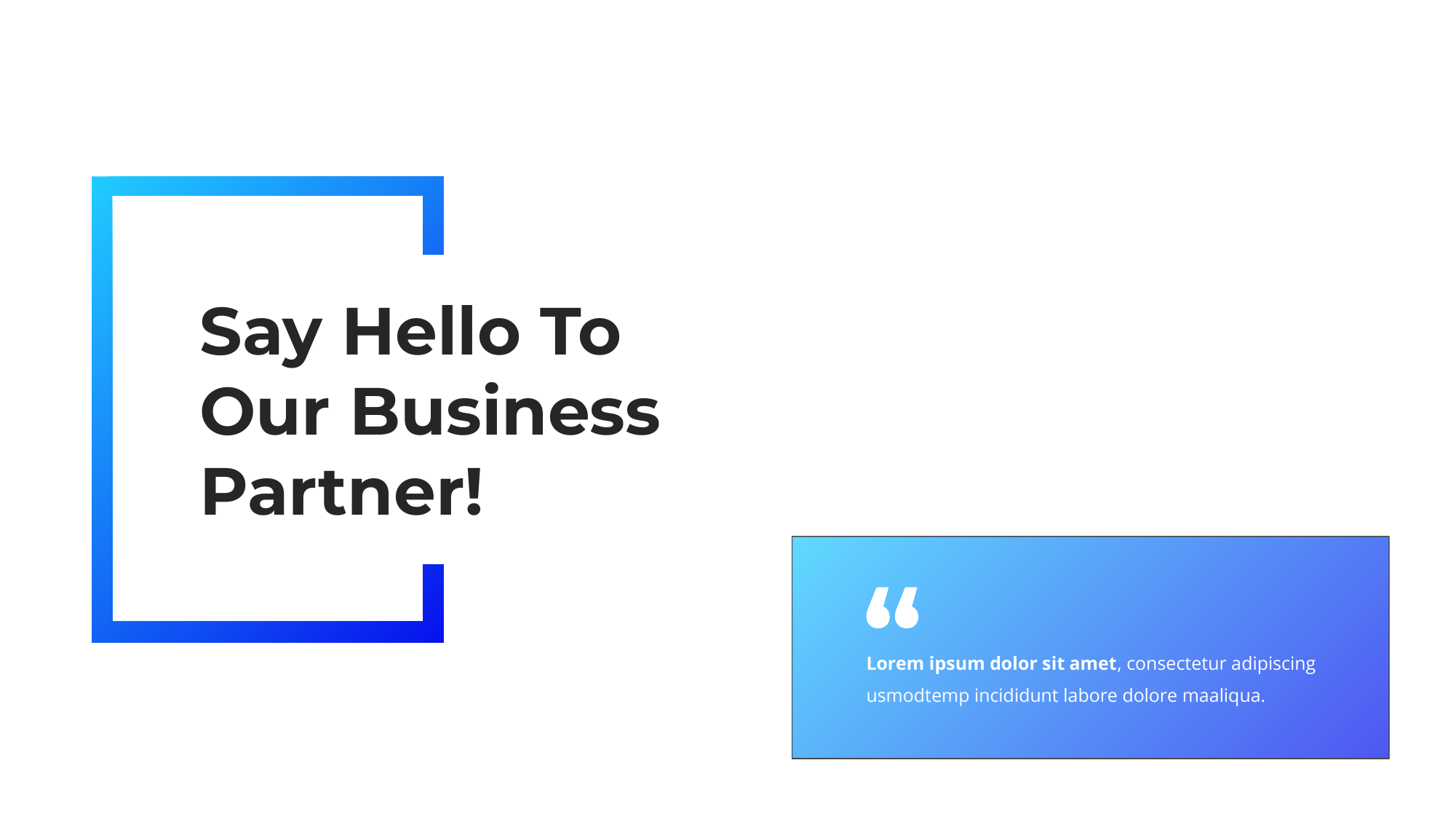

Say Hello To Our Business Partner!

Lorem ipsum dolor sit amet, consectetur adipiscing usmodtemp incididunt labore dolore maaliqua.